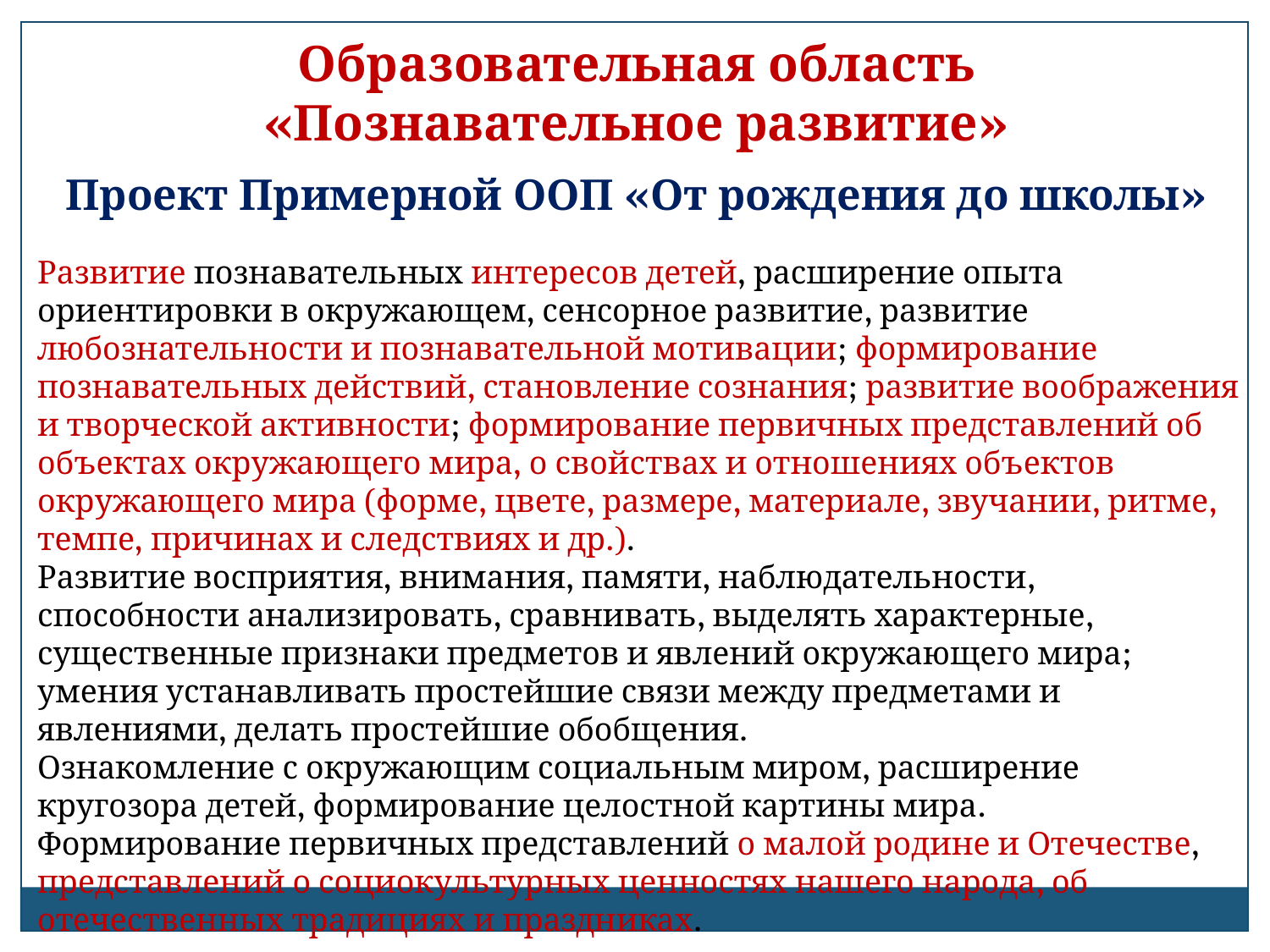

Образовательная область
«Познавательное развитие»
Проект Примерной ООП «От рождения до школы»
Развитие познавательных интересов детей, расширение опыта ориентировки в окружающем, сенсорное развитие, развитие любознательности и познавательной мотивации; формирование познавательных действий, становление сознания; развитие воображения и творческой активности; формирование первичных представлений об объектах окружающего мира, о свойствах и отношениях объектов окружающего мира (форме, цвете, размере, материале, звучании, ритме, темпе, причинах и следствиях и др.).
Развитие восприятия, внимания, памяти, наблюдательности, способности анализировать, сравнивать, выделять характерные, существенные признаки предметов и явлений окружающего мира; умения устанавливать простейшие связи между предметами и явлениями, делать простейшие обобщения.
Ознакомление с окружающим социальным миром, расширение кругозора детей, формирование целостной картины мира.
Формирование первичных представлений о малой родине и Отечестве, представлений о социокультурных ценностях нашего народа, об отечественных традициях и праздниках.